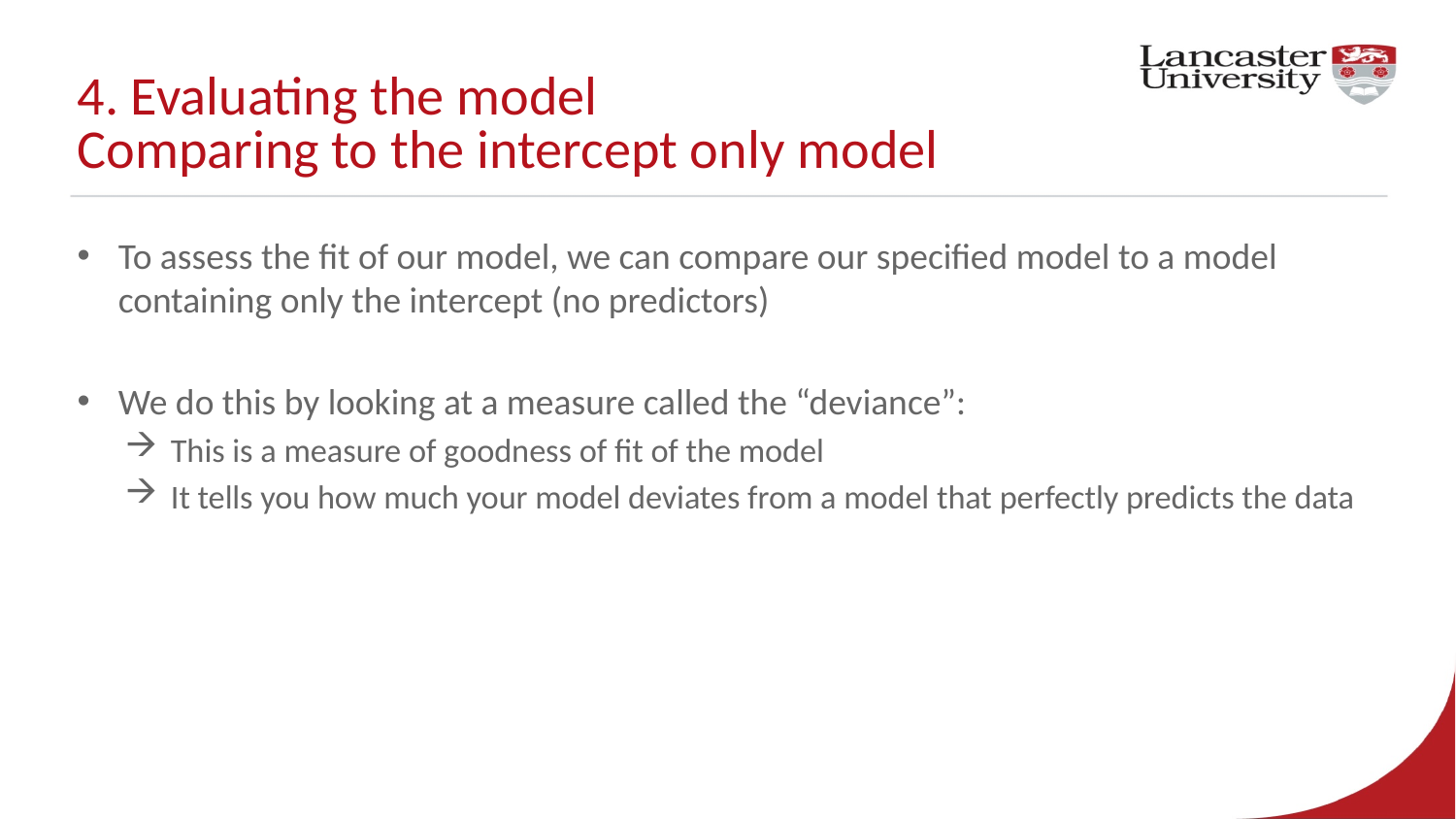

# 4. Evaluating the model Comparing to the intercept only model
To assess the fit of our model, we can compare our specified model to a model containing only the intercept (no predictors)

We do this by looking at a measure called the “deviance”:
This is a measure of goodness of fit of the model
It tells you how much your model deviates from a model that perfectly predicts the data